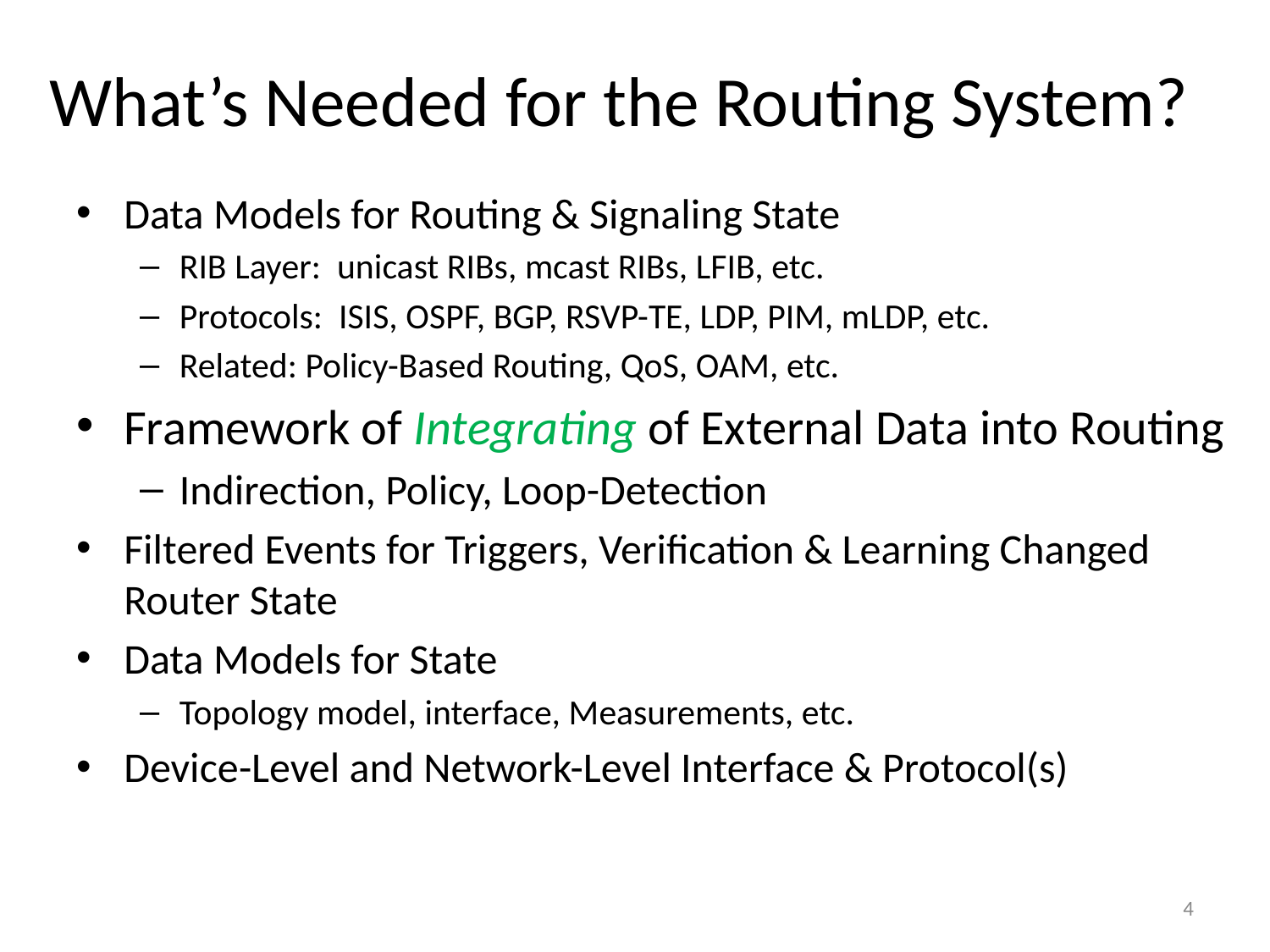

# What’s Needed for the Routing System?
Data Models for Routing & Signaling State
RIB Layer:  unicast RIBs, mcast RIBs, LFIB, etc.
Protocols:  ISIS, OSPF, BGP, RSVP-TE, LDP, PIM, mLDP, etc.
Related: Policy-Based Routing, QoS, OAM, etc.
Framework of Integrating of External Data into Routing
Indirection, Policy, Loop-Detection
Filtered Events for Triggers, Verification & Learning Changed Router State
Data Models for State
Topology model, interface, Measurements, etc.
Device-Level and Network-Level Interface & Protocol(s)
4